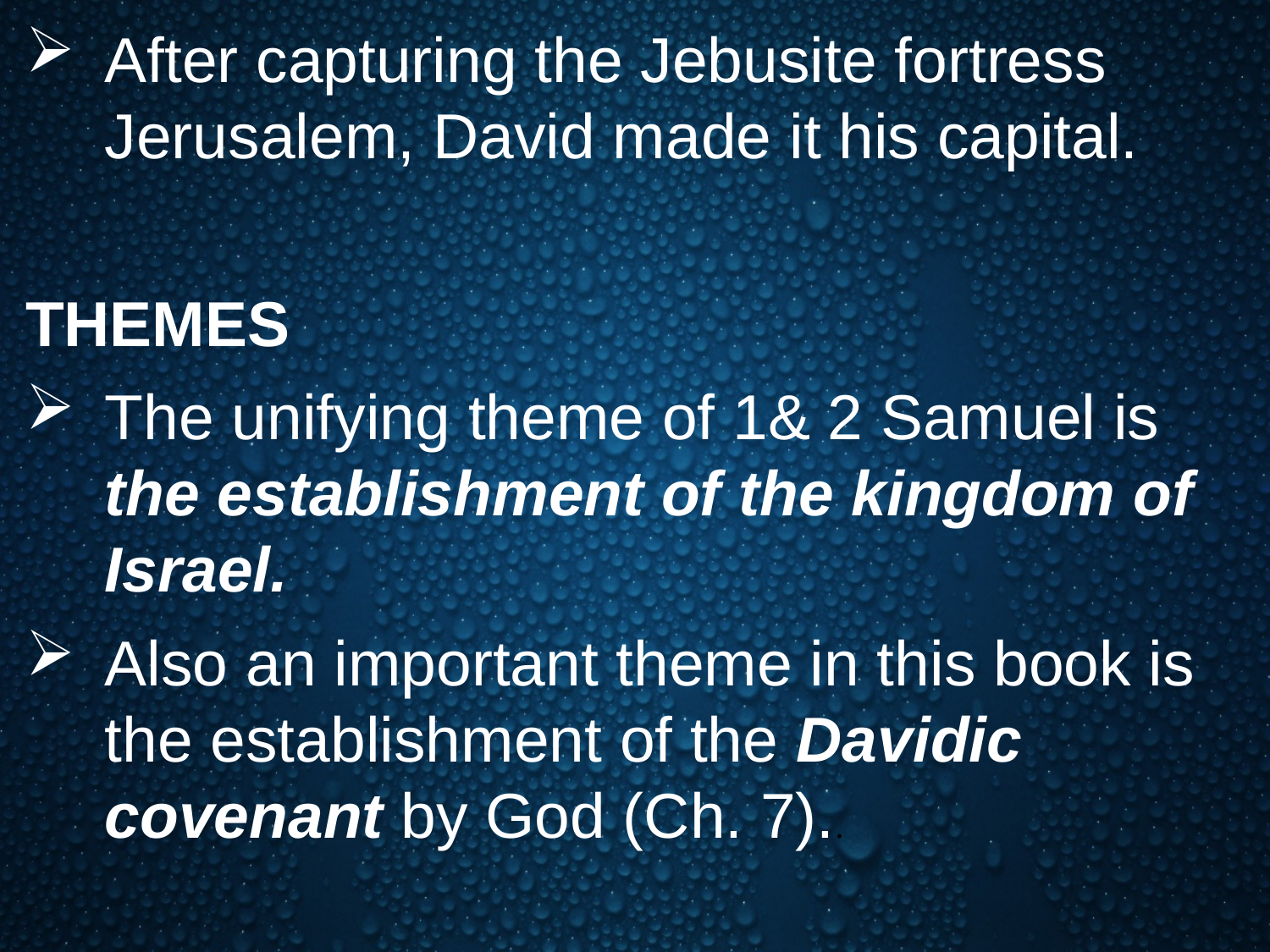

After capturing the Jebusite fortress Jerusalem, David made it his capital.

Themes
The unifying theme of 1& 2 Samuel is the establishment of the kingdom of Israel.
Also an important theme in this book is the establishment of the Davidic covenant by God (Ch. 7)..